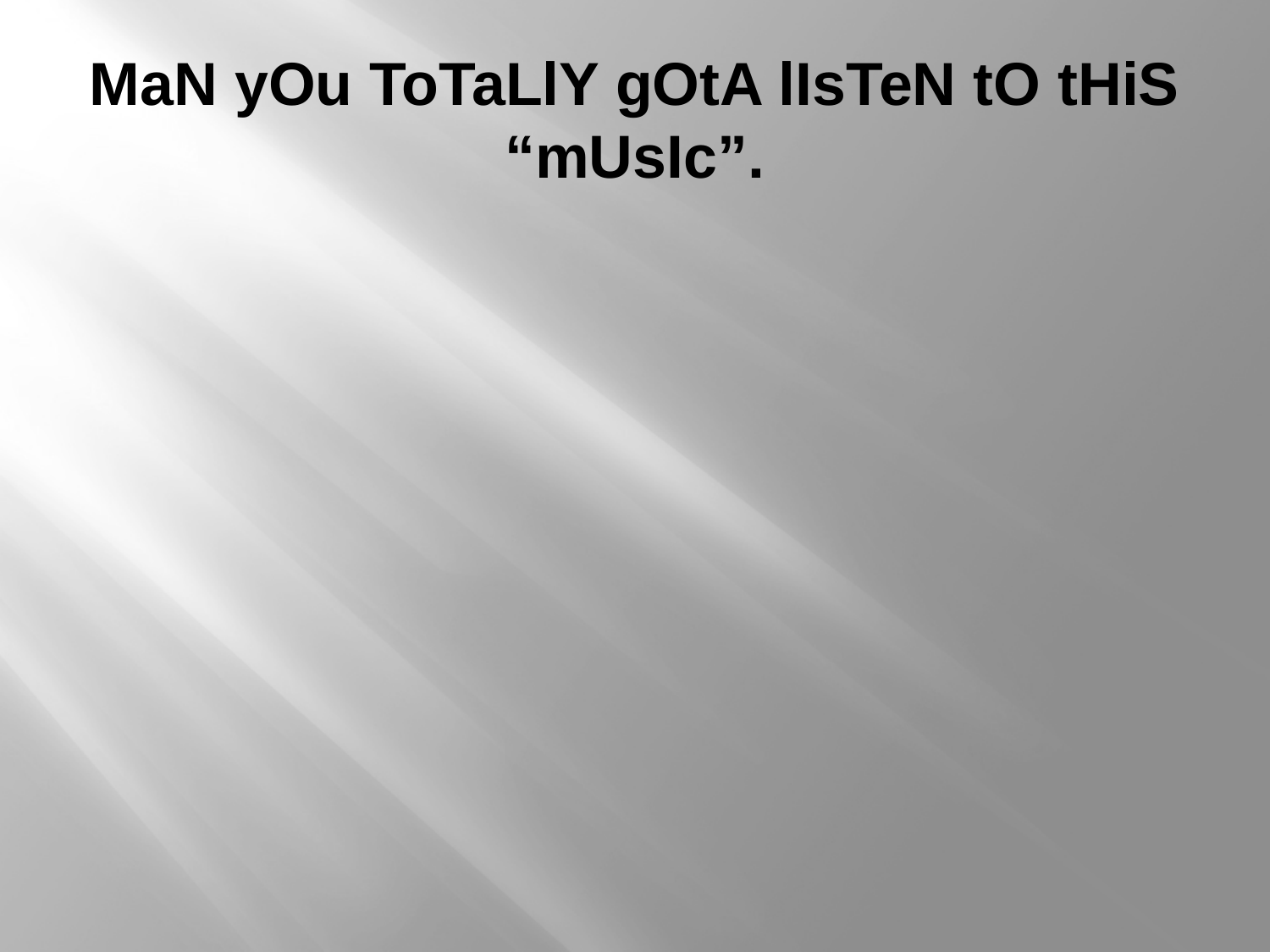

# MaN yOu ToTaLlY gOtA lIsTeN tO tHiS “mUsIc”.